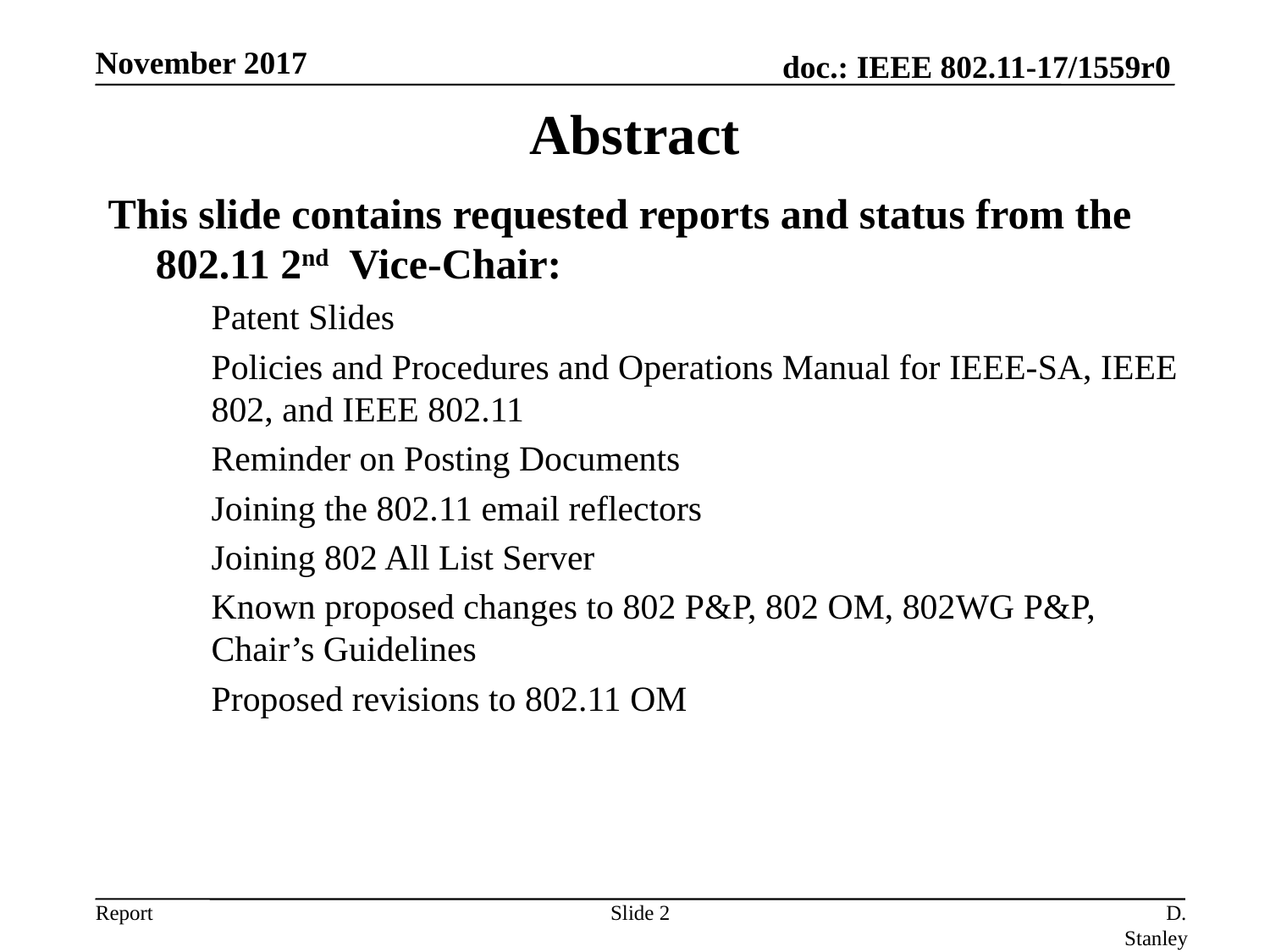

November 2017
# Abstract
This slide contains requested reports and status from the 802.11 2nd  Vice-Chair:
	Patent Slides
	Policies and Procedures and Operations Manual for IEEE-SA, IEEE 802, and IEEE 802.11
	Reminder on Posting Documents
	Joining the 802.11 email reflectors
	Joining 802 All List Server
	Known proposed changes to 802 P&P, 802 OM, 802WG P&P, Chair’s Guidelines
	Proposed revisions to 802.11 OM

Slide 2
D. Stanley, HP Enterprise